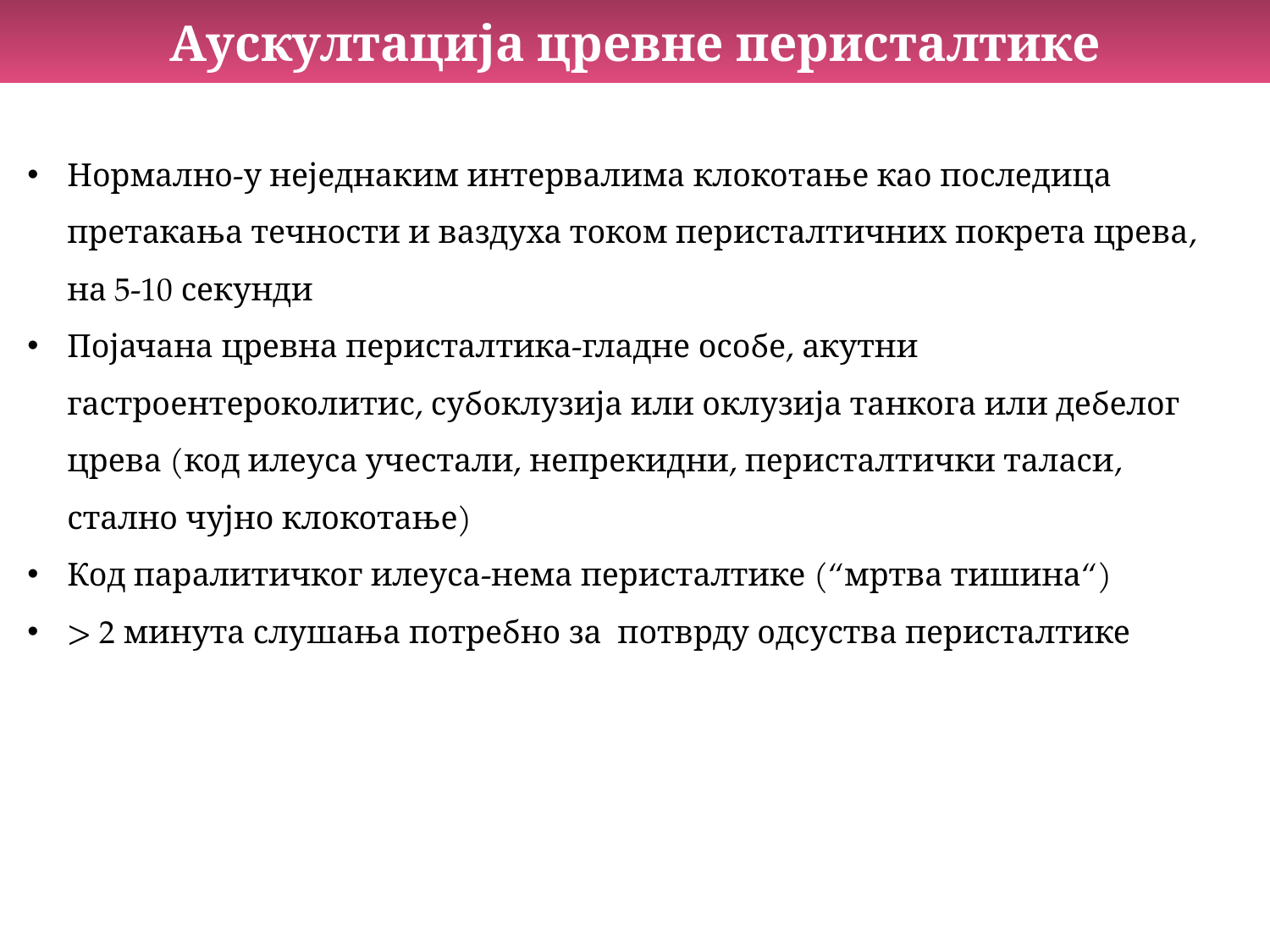

Аускултација цревне перисталтике
Нормално-у неједнаким интервалима клокотање као последица претакања течности и ваздуха током перисталтичних покрета црева, на 5-10 секунди
Појачана цревна перисталтика-гладне особе, акутни гастроентероколитис, субоклузија или оклузија танкога или дебелог црева (код илеуса учестали, непрекидни, перисталтички таласи, стално чујно клокотање)
Код паралитичког илеуса-нема перисталтике (“мртва тишина“)
> 2 минута слушања потребно за  потврду одсуства перисталтике